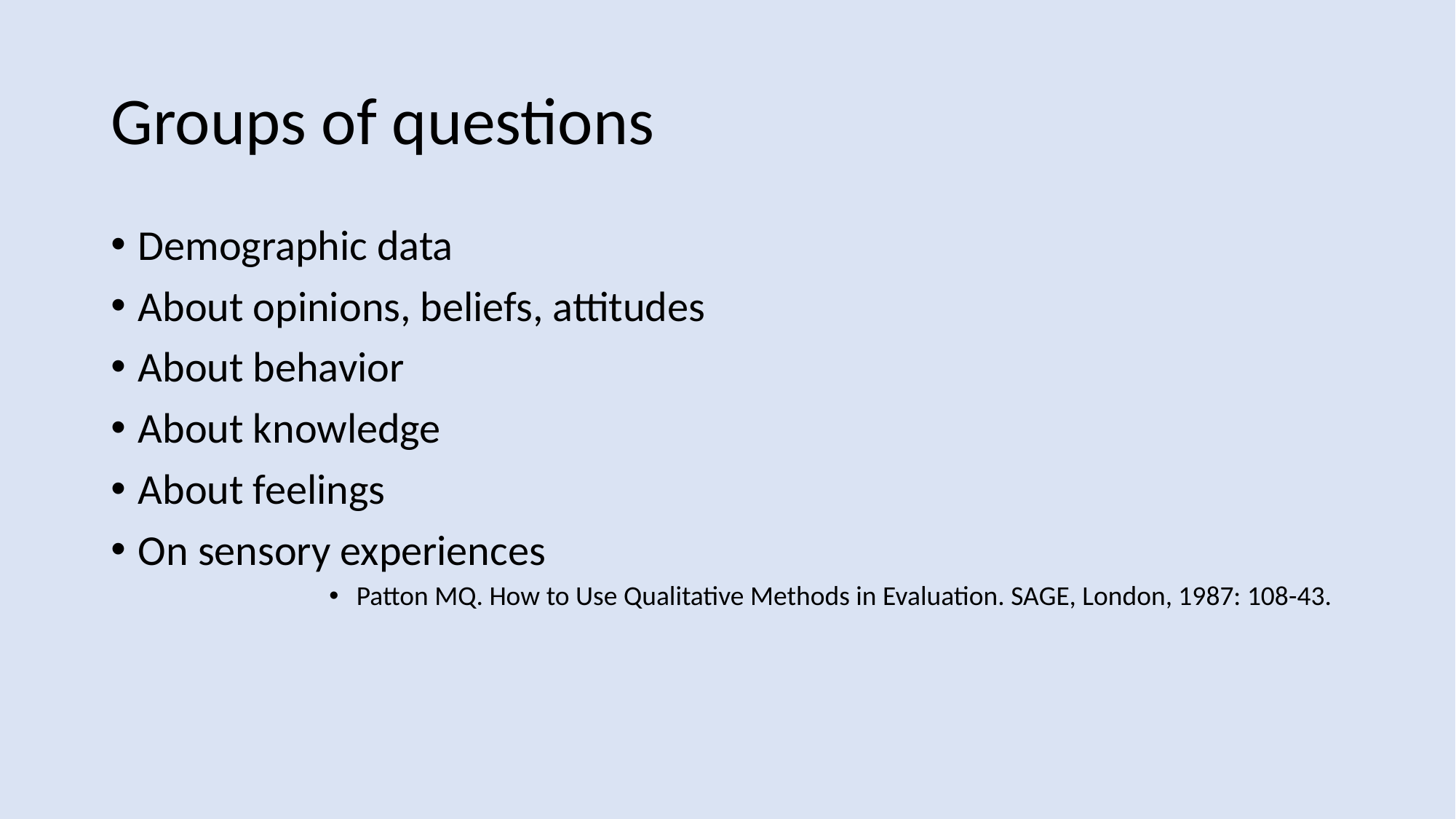

# Groups of questions
Demographic data
About opinions, beliefs, attitudes
About behavior
About knowledge
About feelings
On sensory experiences
Patton MQ. How to Use Qualitative Methods in Evaluation. SAGE, London, 1987: 108-43.